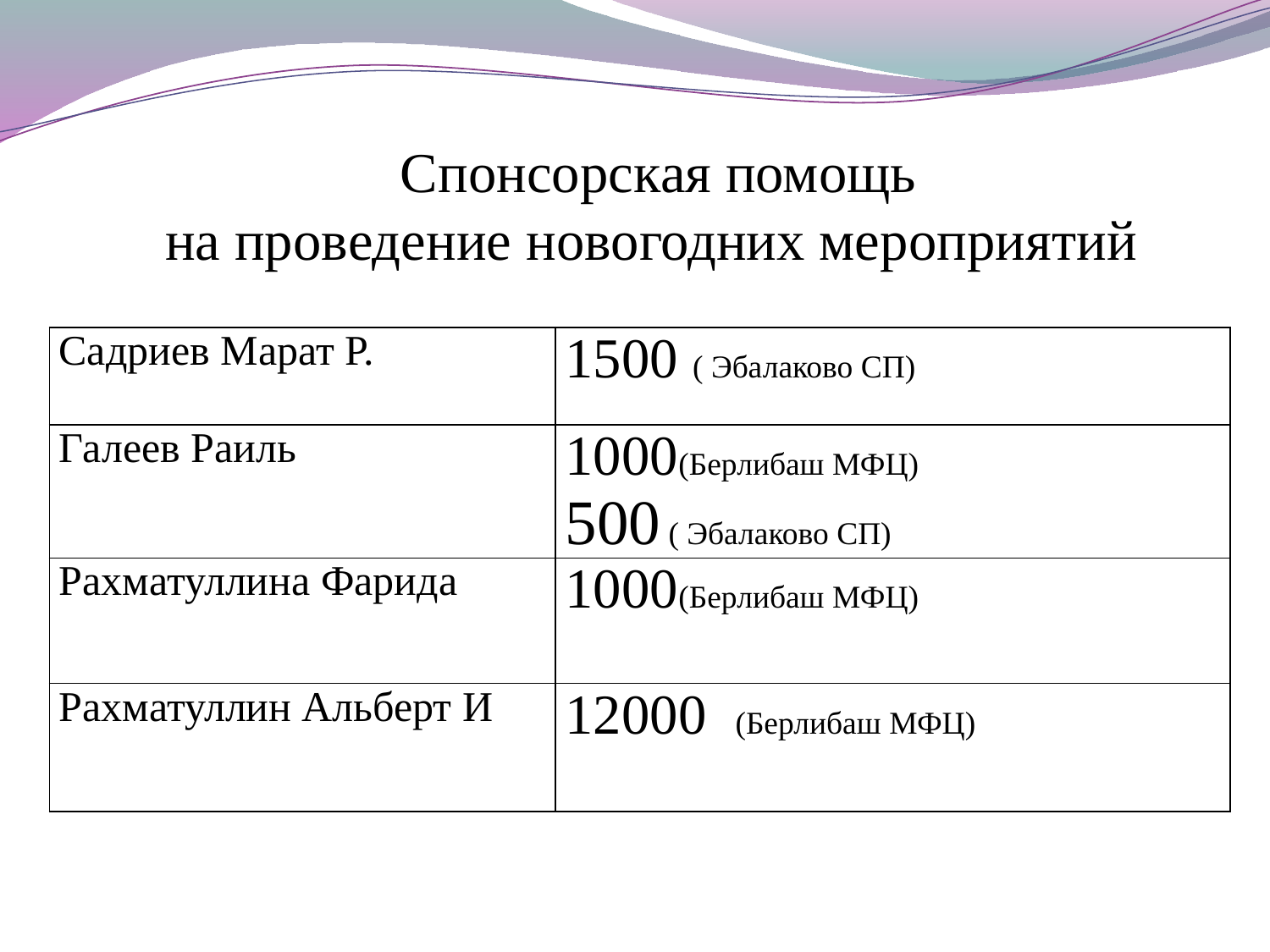

Спонсорская помощь
на проведение новогодних мероприятий

#

| Садриев Марат Р. | 1500 ( Эбалаково СП) |
| --- | --- |
| Галеев Раиль | 1000(Берлибаш МФЦ) 500 ( Эбалаково СП) |
| Рахматуллина Фарида | 1000(Берлибаш МФЦ) |
| Рахматуллин Альберт И | 12000 (Берлибаш МФЦ) |